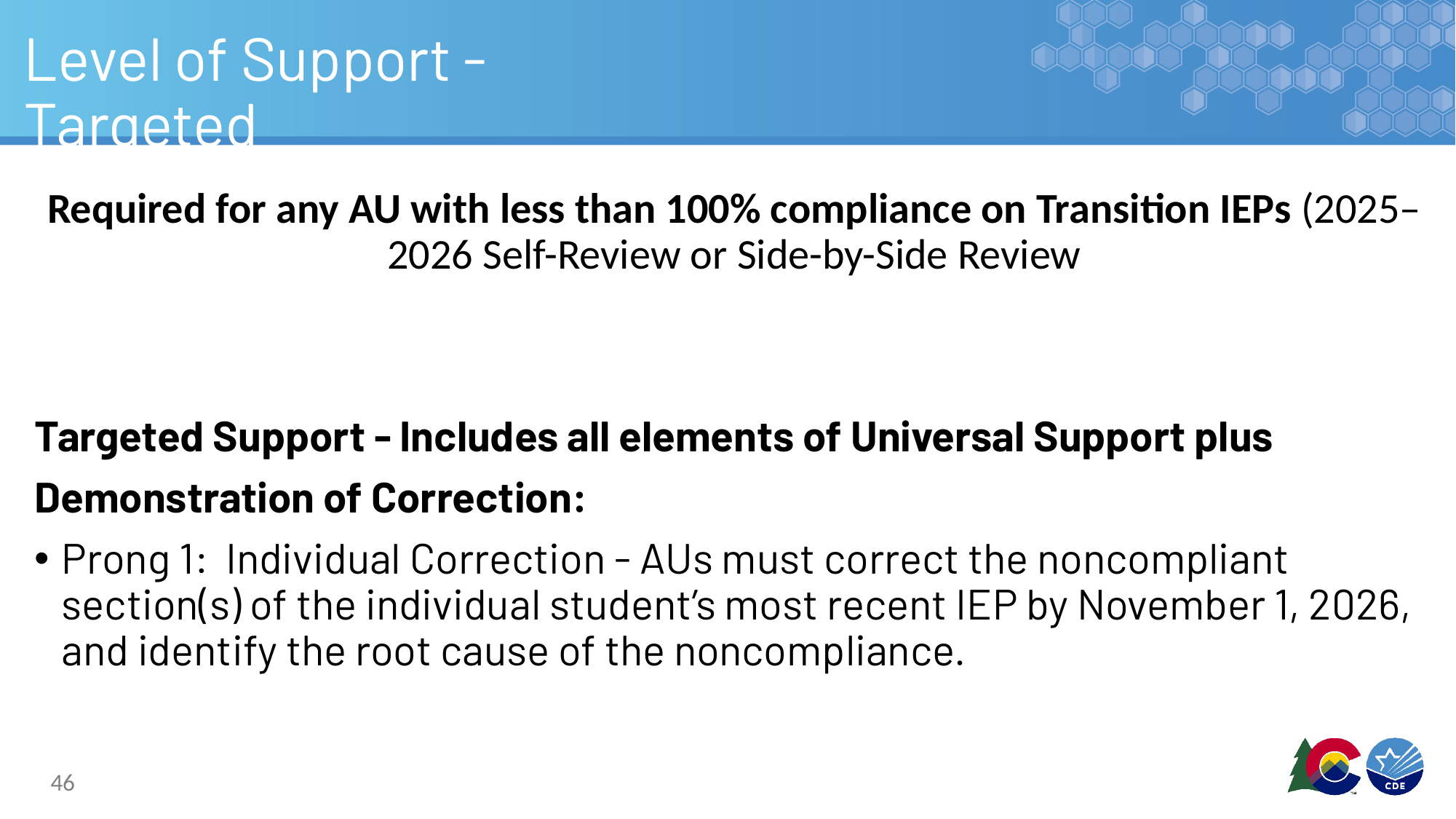

# Level of Support - Targeted
Required for any AU with less than 100% compliance on Transition IEPs (2025–2026 Self-Review or Side-by-Side Review

Targeted Support - Includes all elements of Universal Support plus
Demonstration of Correction:
Prong 1:  Individual Correction - AUs must correct the noncompliant section(s) of the individual student’s most recent IEP by November 1, 2026, and identify the root cause of the noncompliance.

46